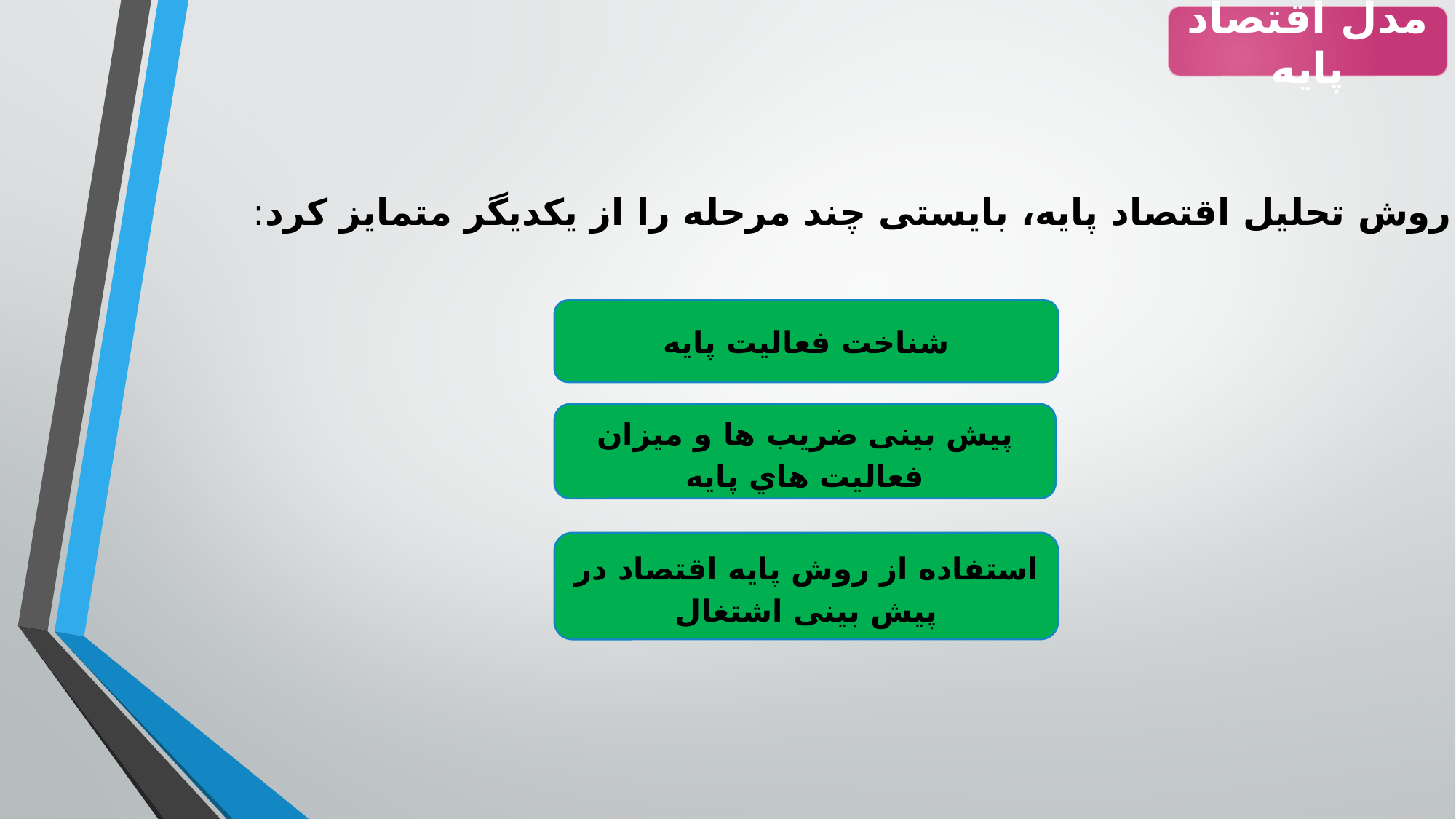

مدل اقتصاد پایه
در روش تحلیل اقتصاد پایه، بایستی چند مرحله را از یکدیگر متمایز کرد:
شناخت فعالیت پایه
پیش بینی ضریب ها و میزان فعالیت هاي پایه
استفاده از روش پایه اقتصاد در پیش بینی اشتغال